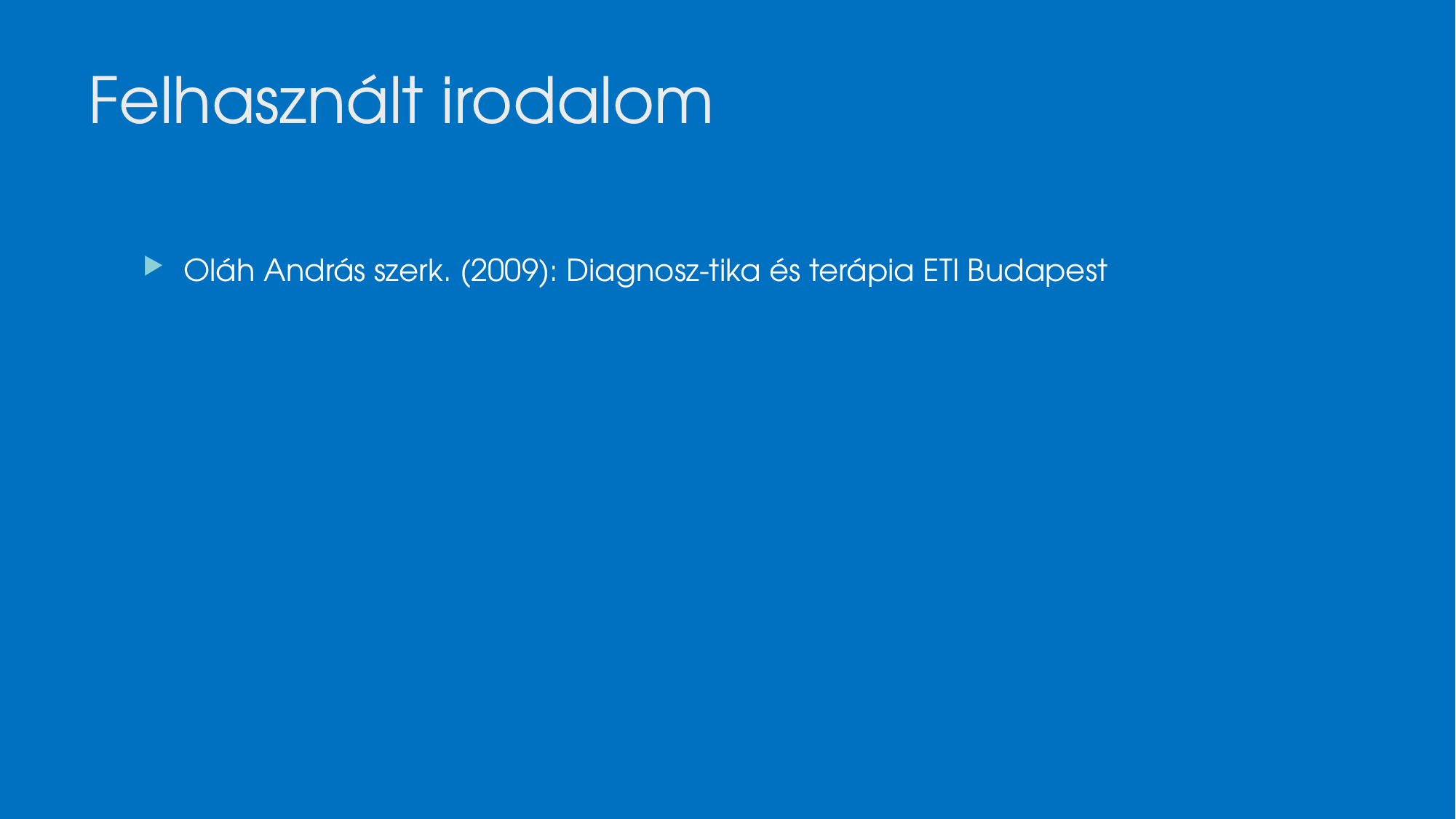

# Felhasznált irodalom
Oláh András szerk. (2009): Diagnosz-tika és terápia ETI Budapest